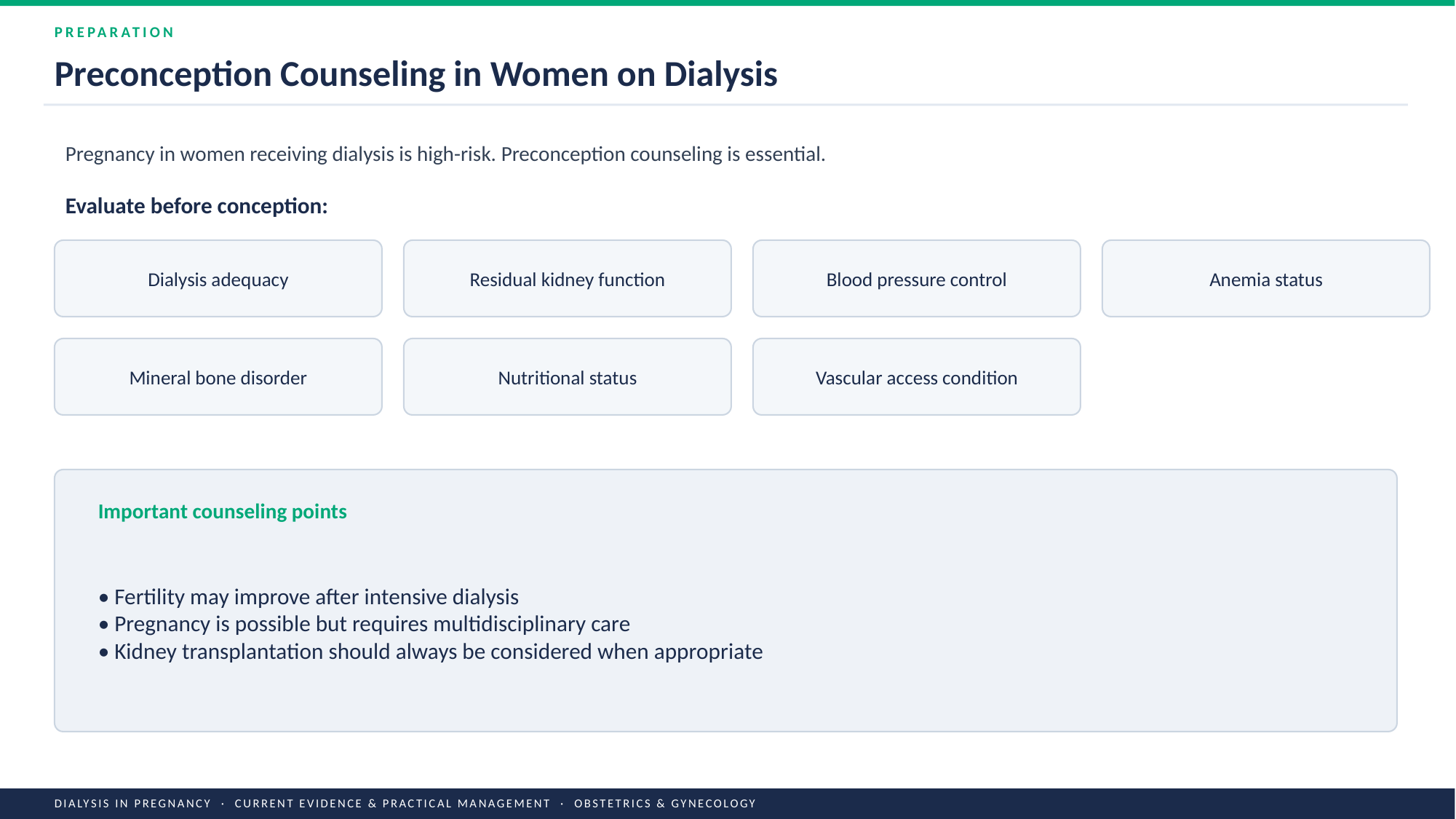

PREPARATION
Preconception Counseling in Women on Dialysis

Pregnancy in women receiving dialysis is high-risk. Preconception counseling is essential.
Evaluate before conception:

Dialysis adequacy
Residual kidney function
Blood pressure control
Anemia status

Mineral bone disorder
Nutritional status
Vascular access condition

Important counseling points
• Fertility may improve after intensive dialysis
• Pregnancy is possible but requires multidisciplinary care
• Kidney transplantation should always be considered when appropriate

DIALYSIS IN PREGNANCY  ·  CURRENT EVIDENCE & PRACTICAL MANAGEMENT  ·  OBSTETRICS & GYNECOLOGY